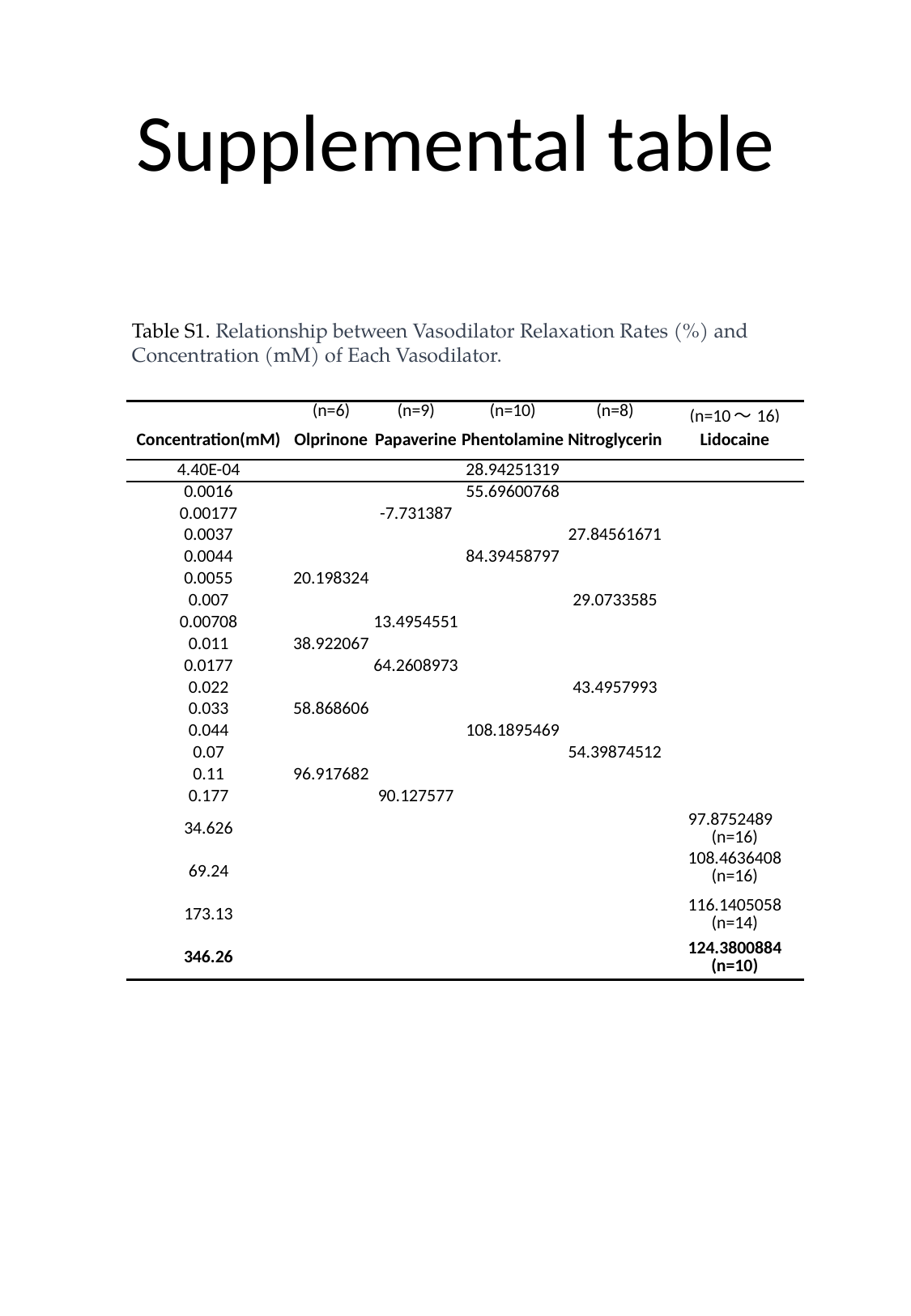

Supplemental table
Table S1. Relationship between Vasodilator Relaxation Rates (%) and Concentration (mM) of Each Vasodilator.
|  | (n=6) | (n=9) | (n=10) | (n=8) | (n=10～16) |
| --- | --- | --- | --- | --- | --- |
| Concentration(mM) | Olprinone | Papaverine | Phentolamine | Nitroglycerin | Lidocaine |
| 4.40E-04 |  |  | 28.94251319 |  |  |
| 0.0016 |  |  | 55.69600768 |  |  |
| 0.00177 |  | -7.731387 |  |  |  |
| 0.0037 |  |  |  | 27.84561671 |  |
| 0.0044 |  |  | 84.39458797 |  |  |
| 0.0055 | 20.198324 |  |  |  |  |
| 0.007 |  |  |  | 29.0733585 |  |
| 0.00708 |  | 13.4954551 |  |  |  |
| 0.011 | 38.922067 |  |  |  |  |
| 0.0177 |  | 64.2608973 |  |  |  |
| 0.022 |  |  |  | 43.4957993 |  |
| 0.033 | 58.868606 |  |  |  |  |
| 0.044 |  |  | 108.1895469 |  |  |
| 0.07 |  |  |  | 54.39874512 |  |
| 0.11 | 96.917682 |  |  |  |  |
| 0.177 |  | 90.127577 |  |  |  |
| 34.626 |  |  |  |  | 97.8752489 (n=16) |
| 69.24 |  |  |  |  | 108.4636408 (n=16) |
| 173.13 |  |  |  |  | 116.1405058 (n=14) |
| 346.26 |  |  |  |  | 124.3800884 (n=10) |